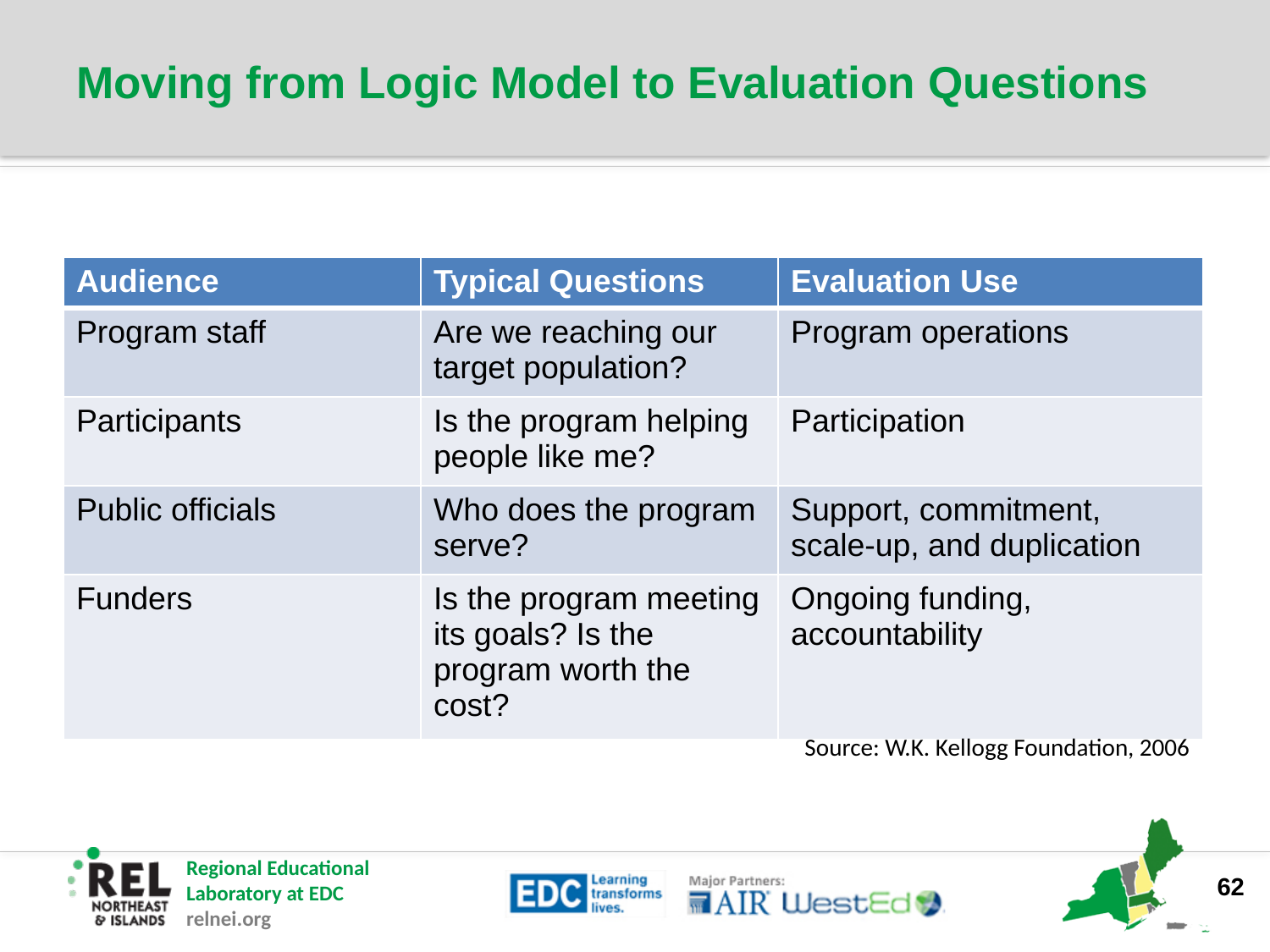

# Moving from Logic Model to Evaluation Questions
| Audience | Typical Questions | Evaluation Use |
| --- | --- | --- |
| Program staff | Are we reaching our target population? | Program operations |
| Participants | Is the program helping people like me? | Participation |
| Public officials | Who does the program serve? | Support, commitment, scale-up, and duplication |
| Funders | Is the program meeting its goals? Is the program worth the cost? | Ongoing funding, accountability |
Source: W.K. Kellogg Foundation, 2006
62